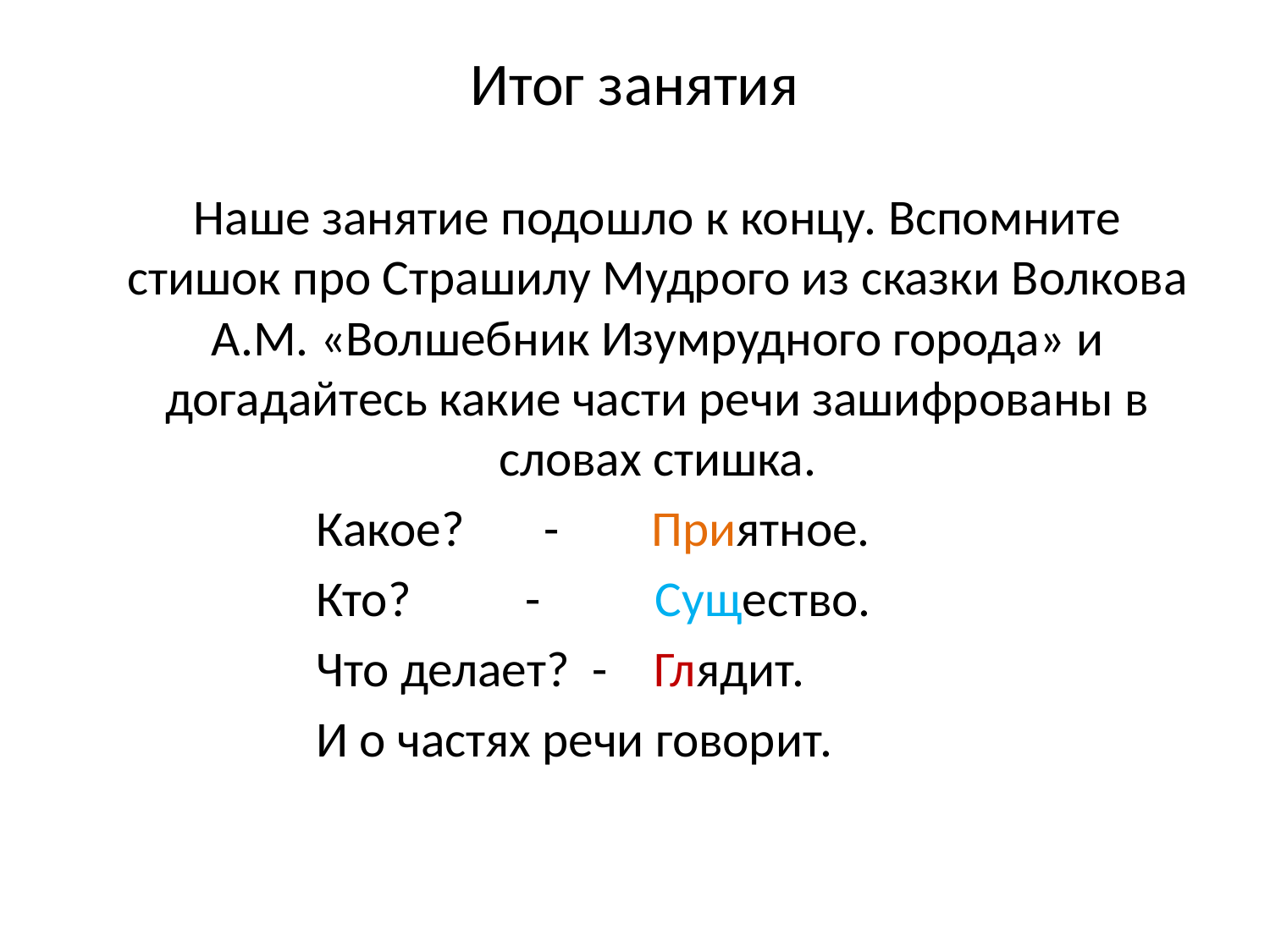

# Итог занятия
    Наше занятие подошло к концу. Вспомните стишок про Страшилу Мудрого из сказки Волкова А.М. «Волшебник Изумрудного города» и догадайтесь какие части речи зашифрованы в словах стишка.
                     Какое?       -        Приятное.
                     Кто?          -          Существо.
                     Что делает?  -    Глядит.
                     И о частях речи говорит.